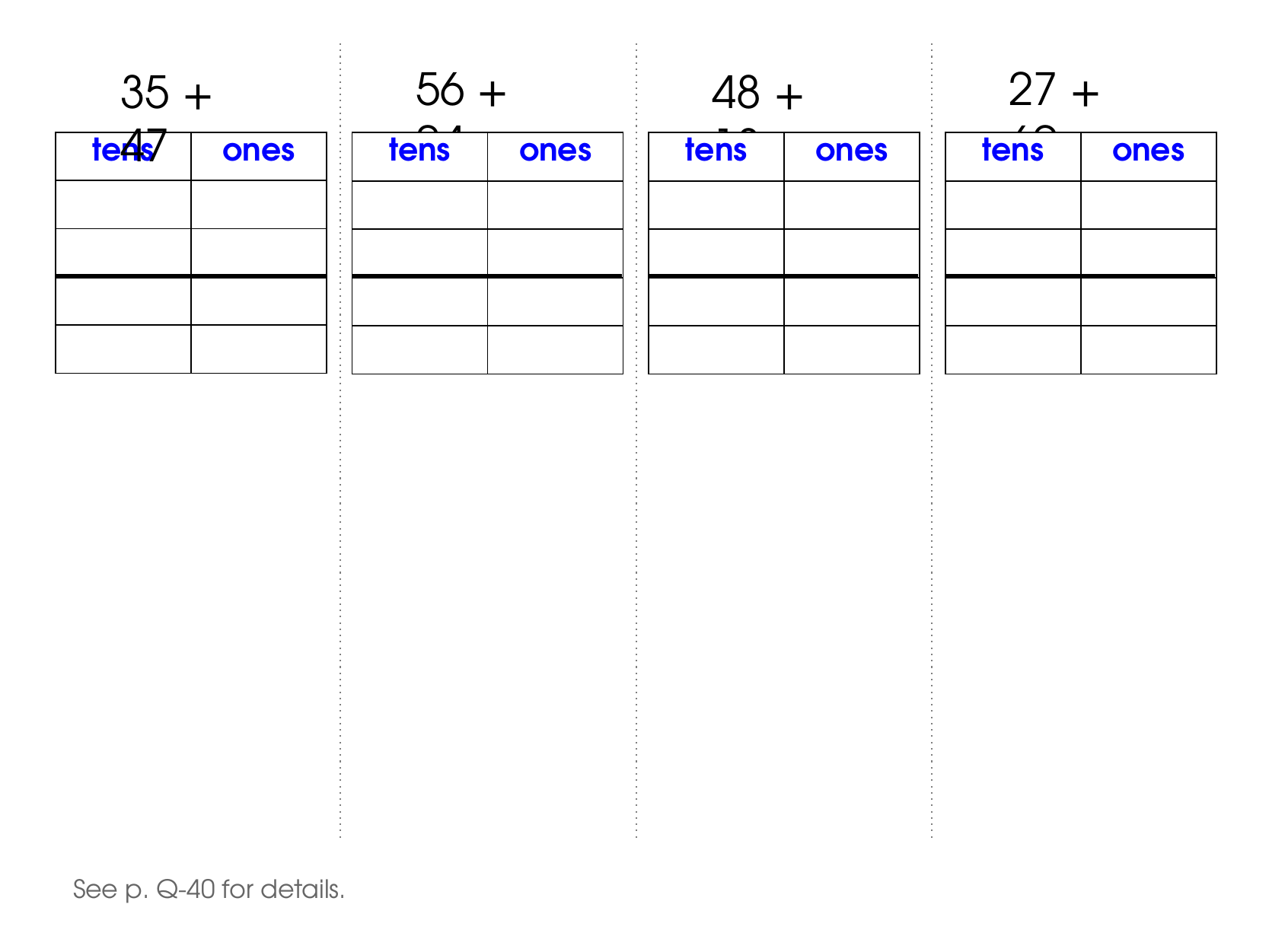

56 + 24
27 + 69
35 + 47
48 + 18
| tens | ones |
| --- | --- |
|  |  |
|  |  |
|  |  |
|  |  |
| tens | ones |
| --- | --- |
|  |  |
|  |  |
|  |  |
|  |  |
| tens | ones |
| --- | --- |
|  |  |
|  |  |
|  |  |
|  |  |
| tens | ones |
| --- | --- |
|  |  |
|  |  |
|  |  |
|  |  |
See p. Q-40 for details.